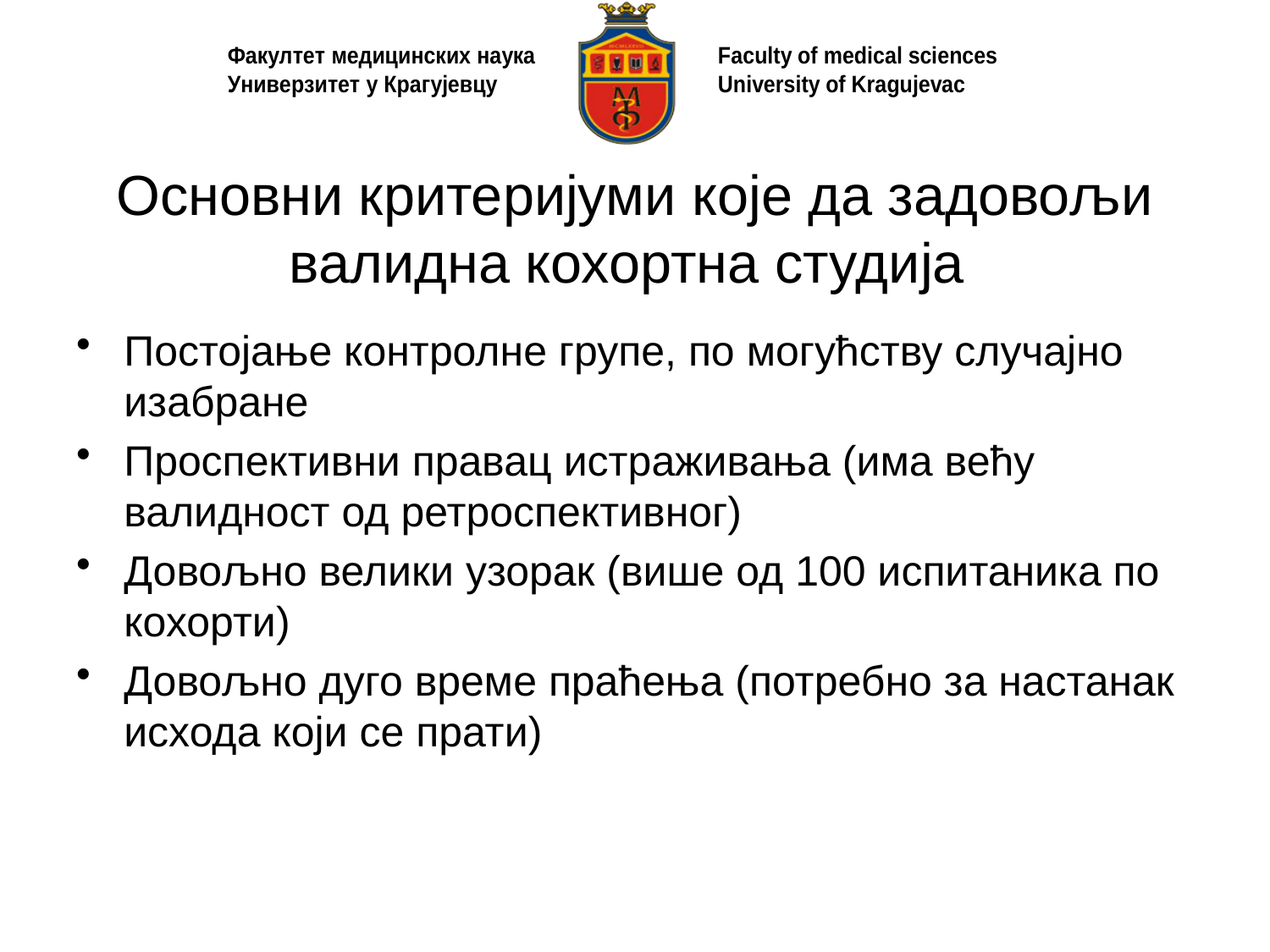

# Основни критеријуми које да задовољи валидна кохортна студија
Постојање контролне групе, по могућству случајно изабране
Проспективни правац истраживања (има већу валидност од ретроспективног)
Довољно велики узорак (више од 100 испитаника по кохорти)
Довољно дуго време праћења (потребно за настанак исхода који се прати)